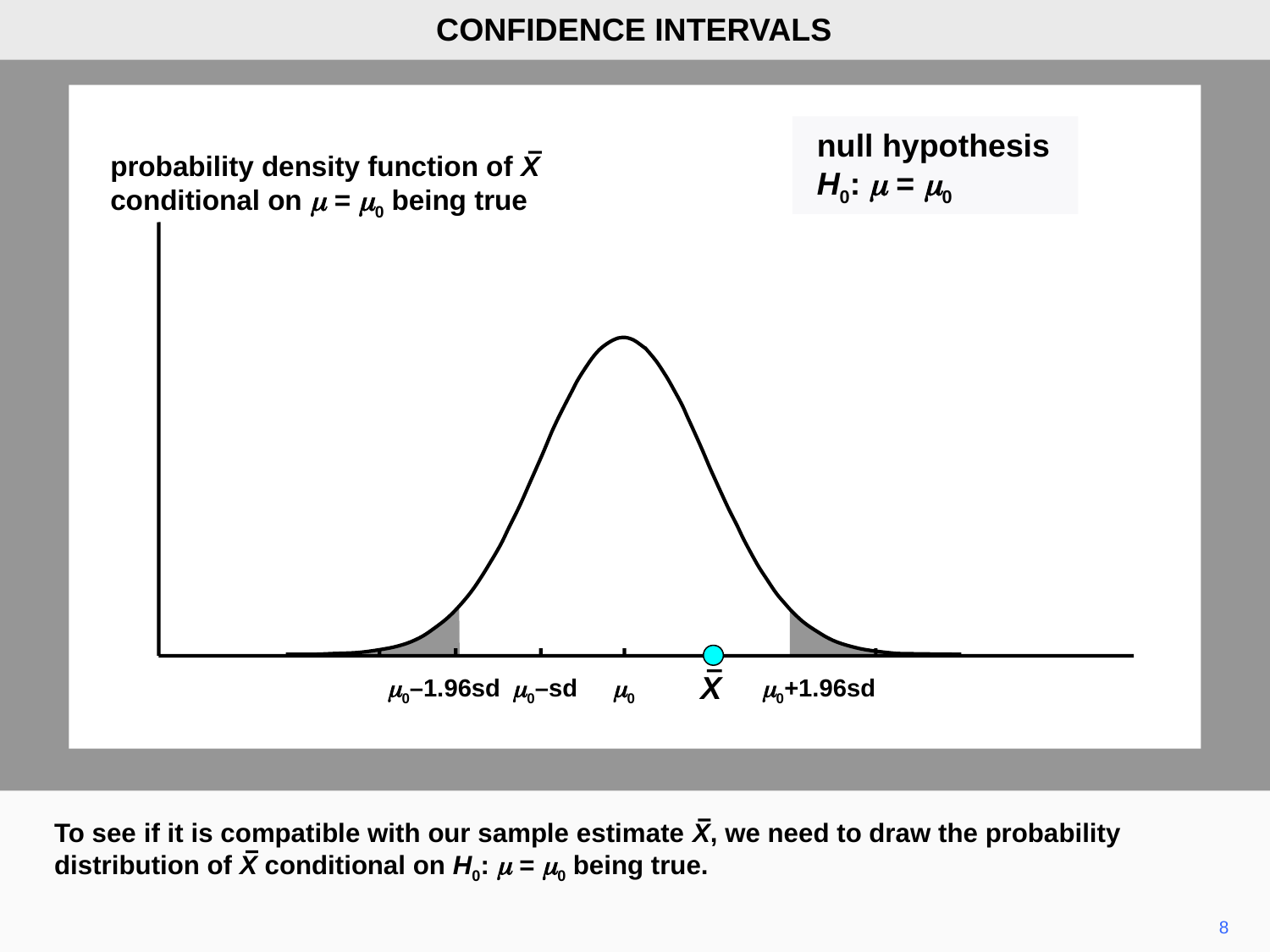

CONFIDENCE INTERVALS

null hypothesis
H0: μ = μ0
probability density function of X

conditional on μ = μ0 being true

X

μ0–1.96sd
μ0–sd
μ0
μ0+1.96sd

To see if it is compatible with our sample estimate X, we need to draw the probability distribution of X conditional on H0: μ = μ0 being true.

8